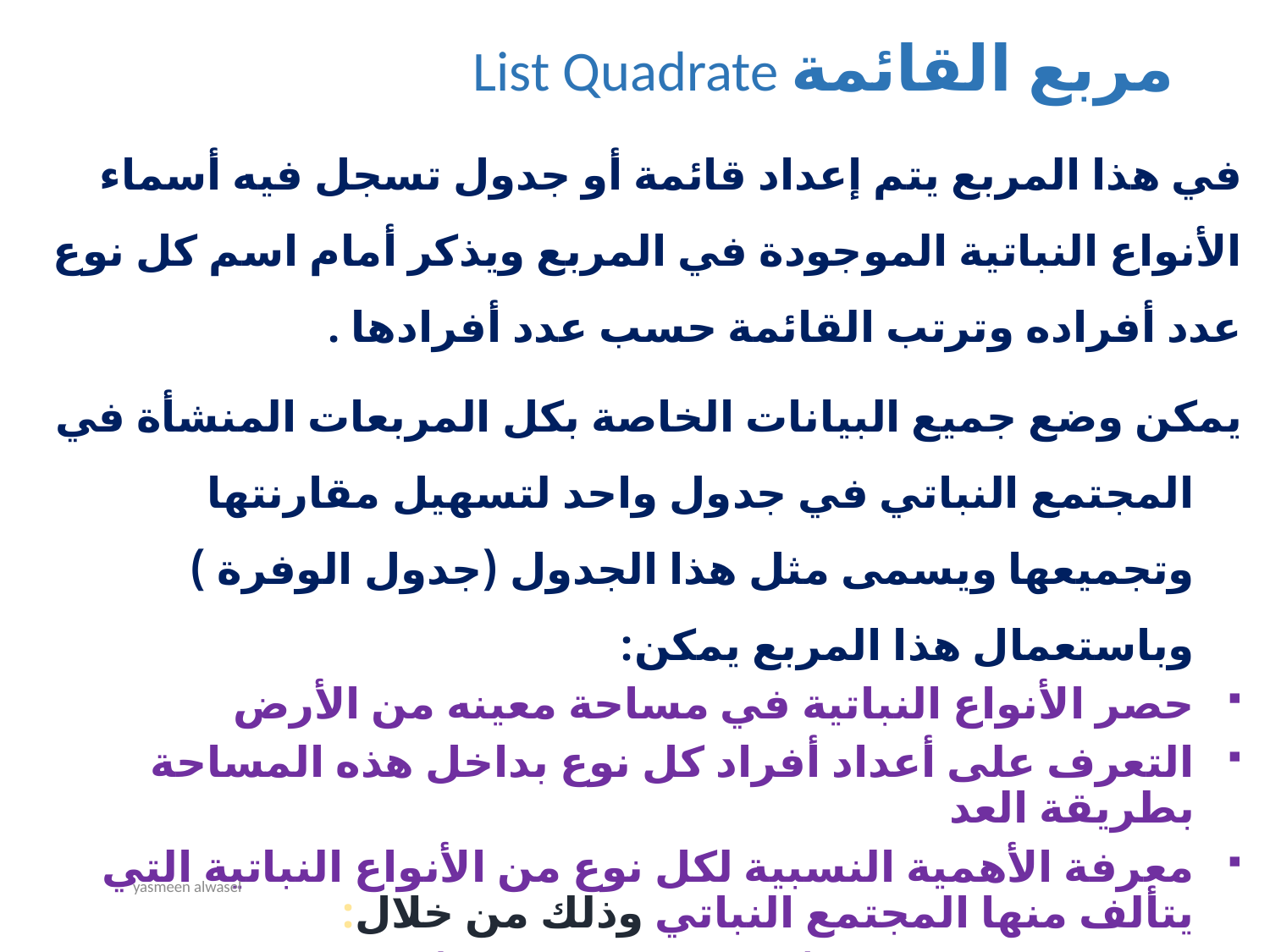

# List Quadrate مربع القائمة
في هذا المربع يتم إعداد قائمة أو جدول تسجل فيه أسماء الأنواع النباتية الموجودة في المربع ويذكر أمام اسم كل نوع عدد أفراده وترتب القائمة حسب عدد أفرادها .
يمكن وضع جميع البيانات الخاصة بكل المربعات المنشأة في المجتمع النباتي في جدول واحد لتسهيل مقارنتها وتجميعها ويسمى مثل هذا الجدول (جدول الوفرة ) وباستعمال هذا المربع يمكن:
حصر الأنواع النباتية في مساحة معينه من الأرض
التعرف على أعداد أفراد كل نوع بداخل هذه المساحة بطريقة العد
معرفة الأهمية النسبية لكل نوع من الأنواع النباتية التي يتألف منها المجتمع النباتي وذلك من خلال:
قياس قطر الساق (المساحة القاعدية)
الوزن الكلي.
وذلك حسب نوع النبات شجرة كان أو عشب
yasmeen alwasel